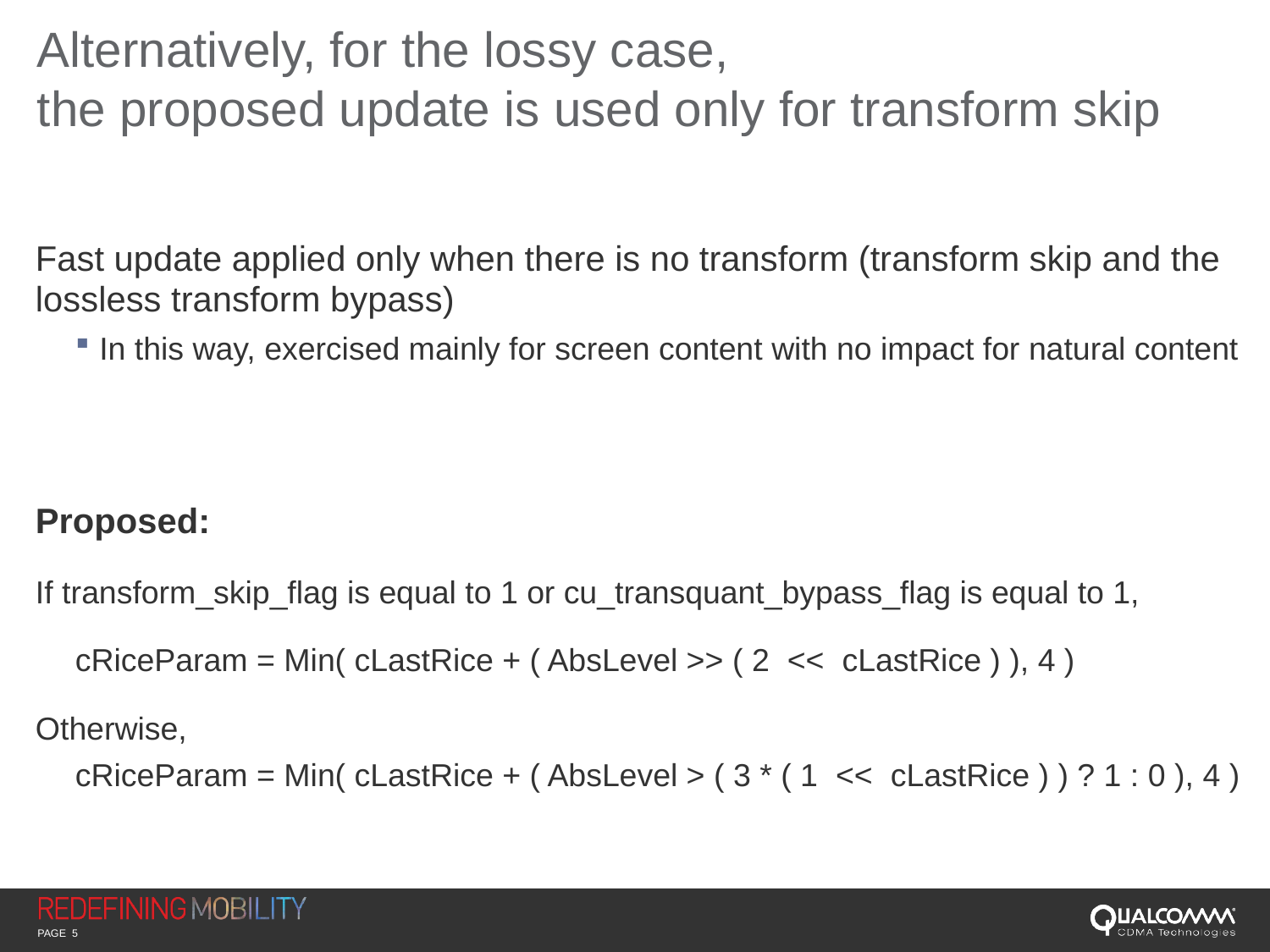

# Alternatively, for the lossy case, the proposed update is used only for transform skip

Fast update applied only when there is no transform (transform skip and the lossless transform bypass)
In this way, exercised mainly for screen content with no impact for natural content

Proposed:
If transform_skip_flag is equal to 1 or cu_transquant_bypass_flag is equal to 1,
cRiceParam = Min( cLastRice + ( AbsLevel >> ( 2  <<  cLastRice ) ), 4 )
Otherwise,
cRiceParam = Min( cLastRice + ( AbsLevel > ( 3 * ( 1  <<  cLastRice ) ) ? 1 : 0 ), 4 )